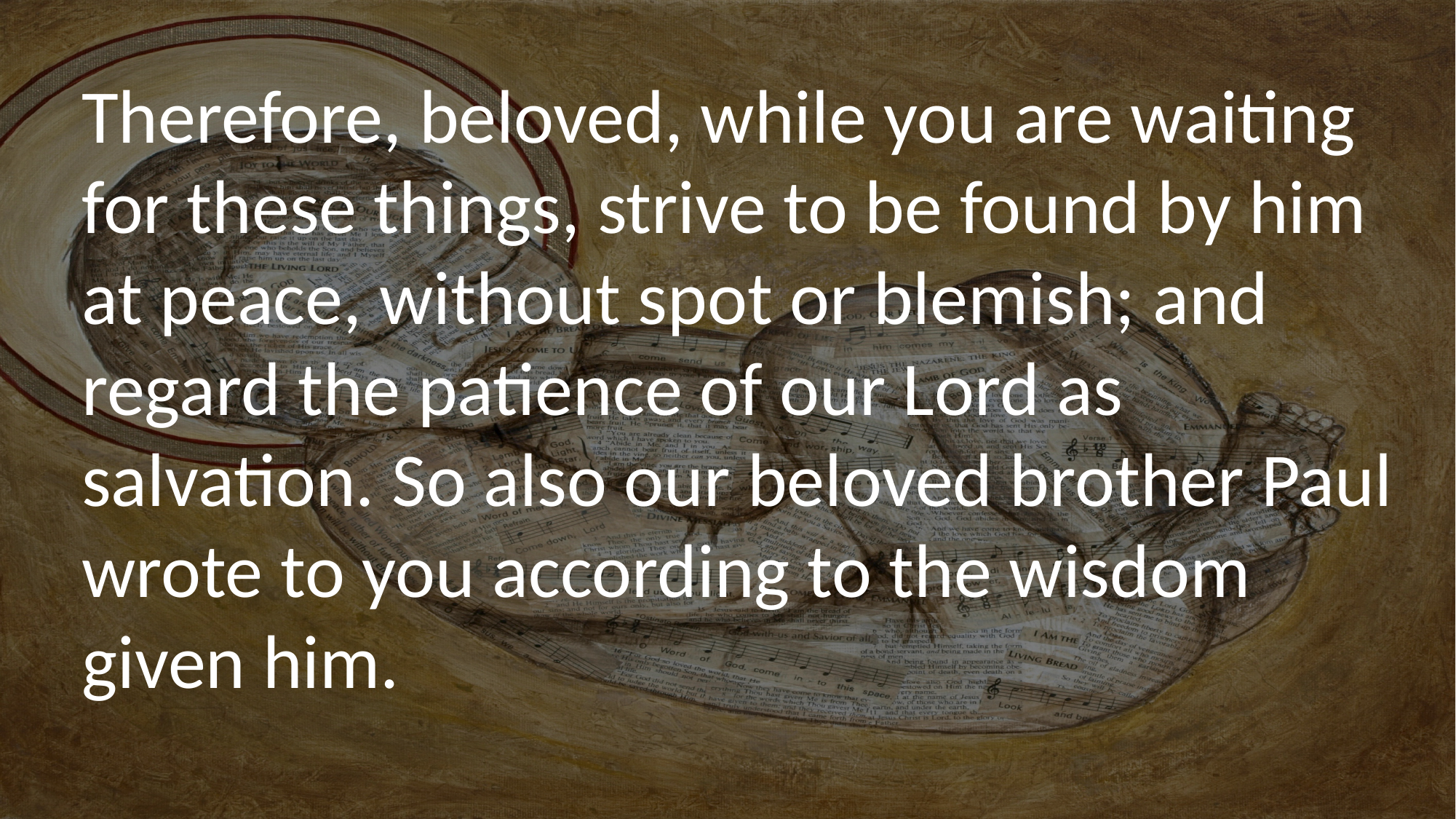

Therefore, beloved, while you are waiting for these things, strive to be found by him at peace, without spot or blemish; and regard the patience of our Lord as salvation. So also our beloved brother Paul wrote to you according to the wisdom given him.